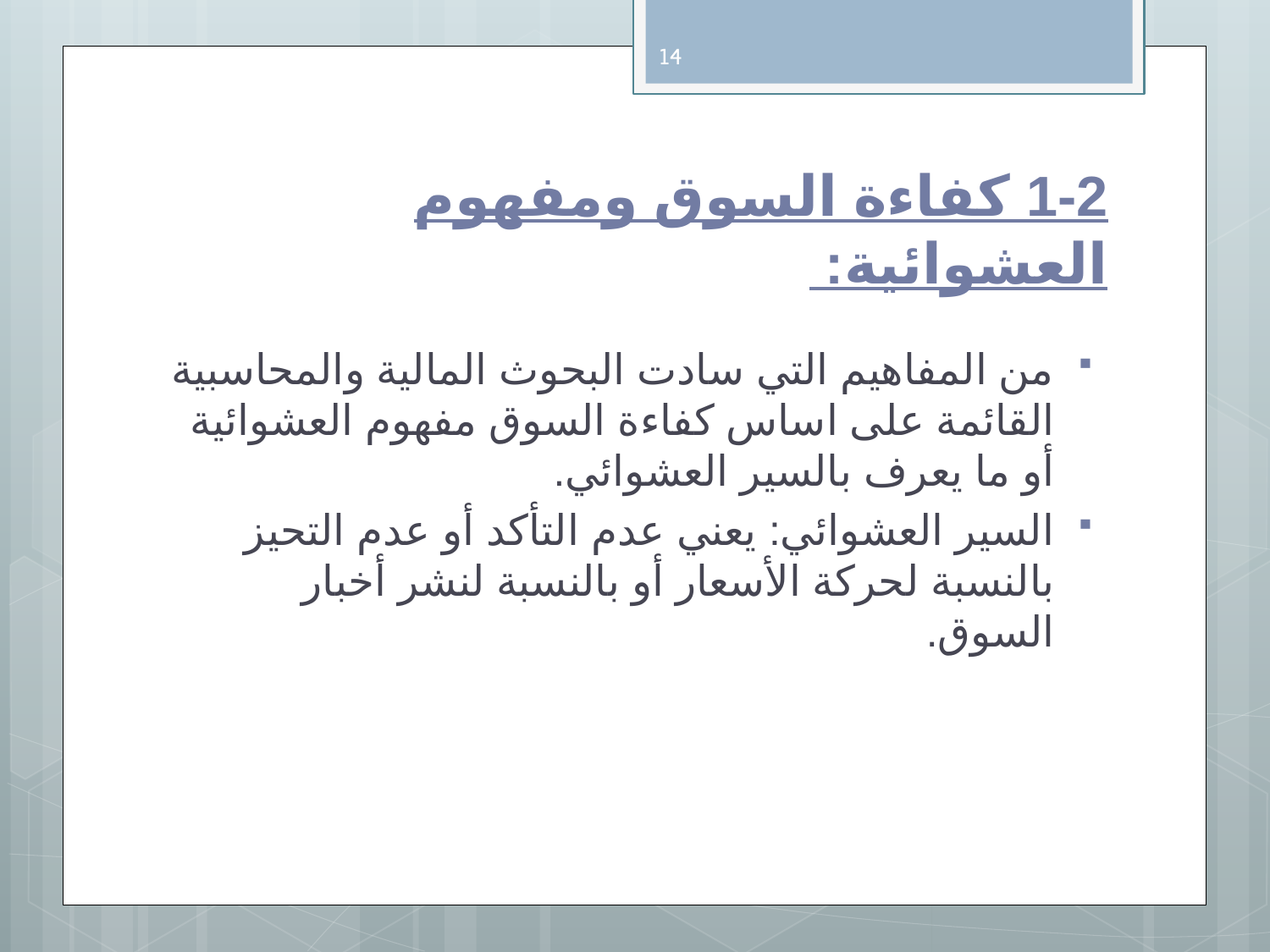

14
# 1-2 كفاءة السوق ومفهوم العشوائية:
من المفاهيم التي سادت البحوث المالية والمحاسبية القائمة على اساس كفاءة السوق مفهوم العشوائية أو ما يعرف بالسير العشوائي.
السير العشوائي: يعني عدم التأكد أو عدم التحيز بالنسبة لحركة الأسعار أو بالنسبة لنشر أخبار السوق.